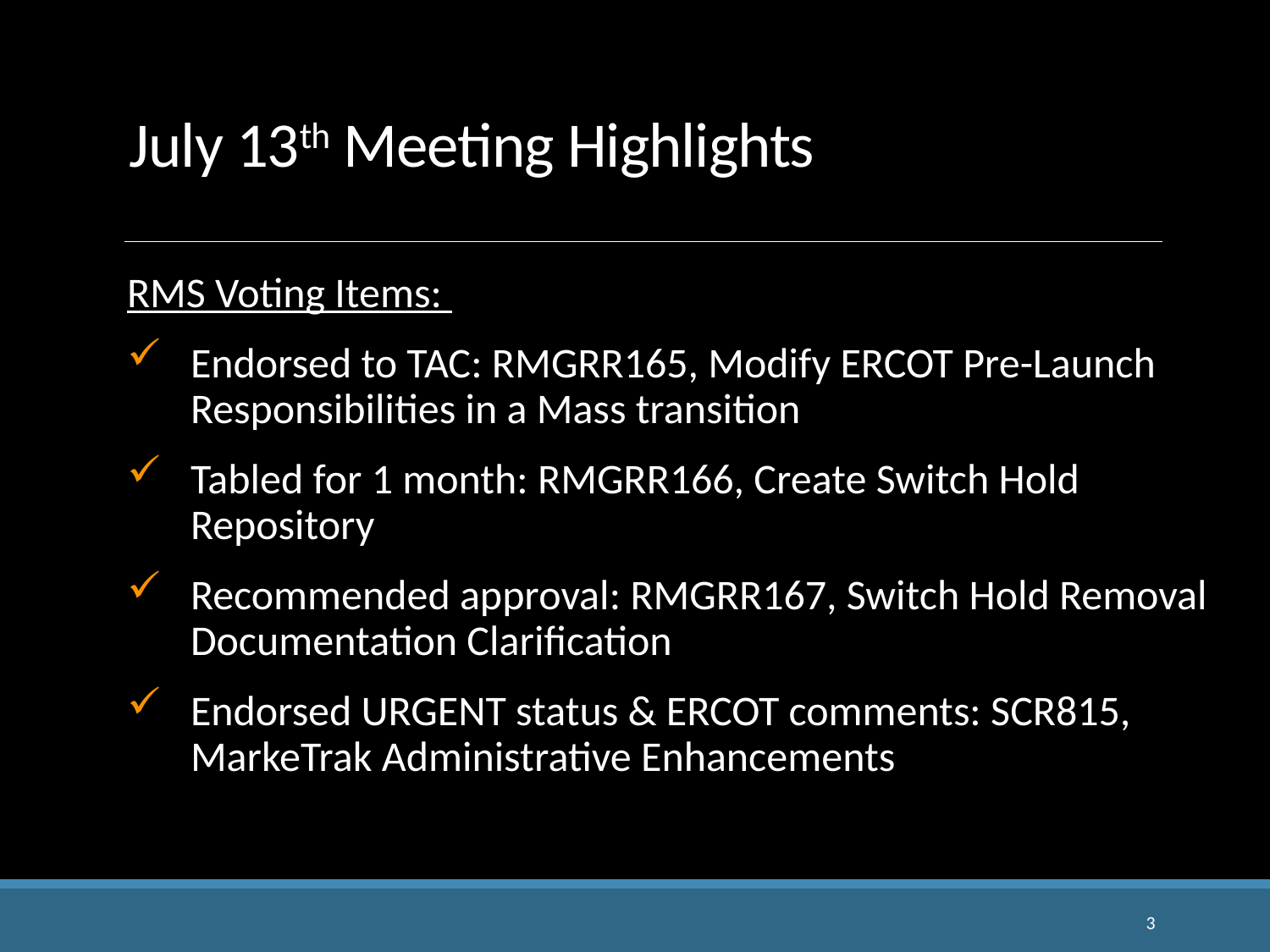

# July 13th Meeting Highlights
RMS Voting Items:
Endorsed to TAC: RMGRR165, Modify ERCOT Pre-Launch Responsibilities in a Mass transition
Tabled for 1 month: RMGRR166, Create Switch Hold Repository
Recommended approval: RMGRR167, Switch Hold Removal Documentation Clarification
Endorsed URGENT status & ERCOT comments: SCR815, MarkeTrak Administrative Enhancements

3